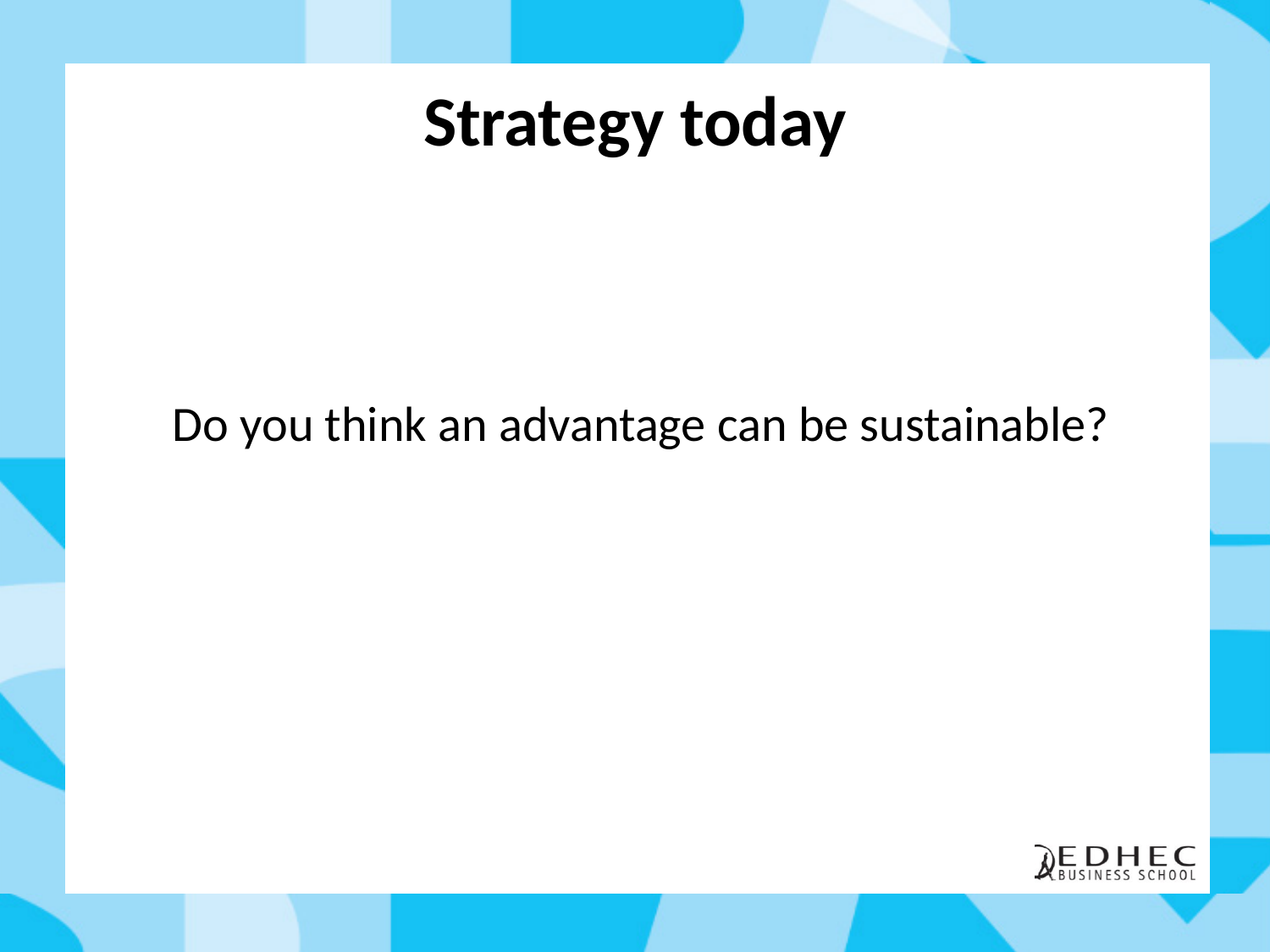

# Strategy today
Do you think an advantage can be sustainable?